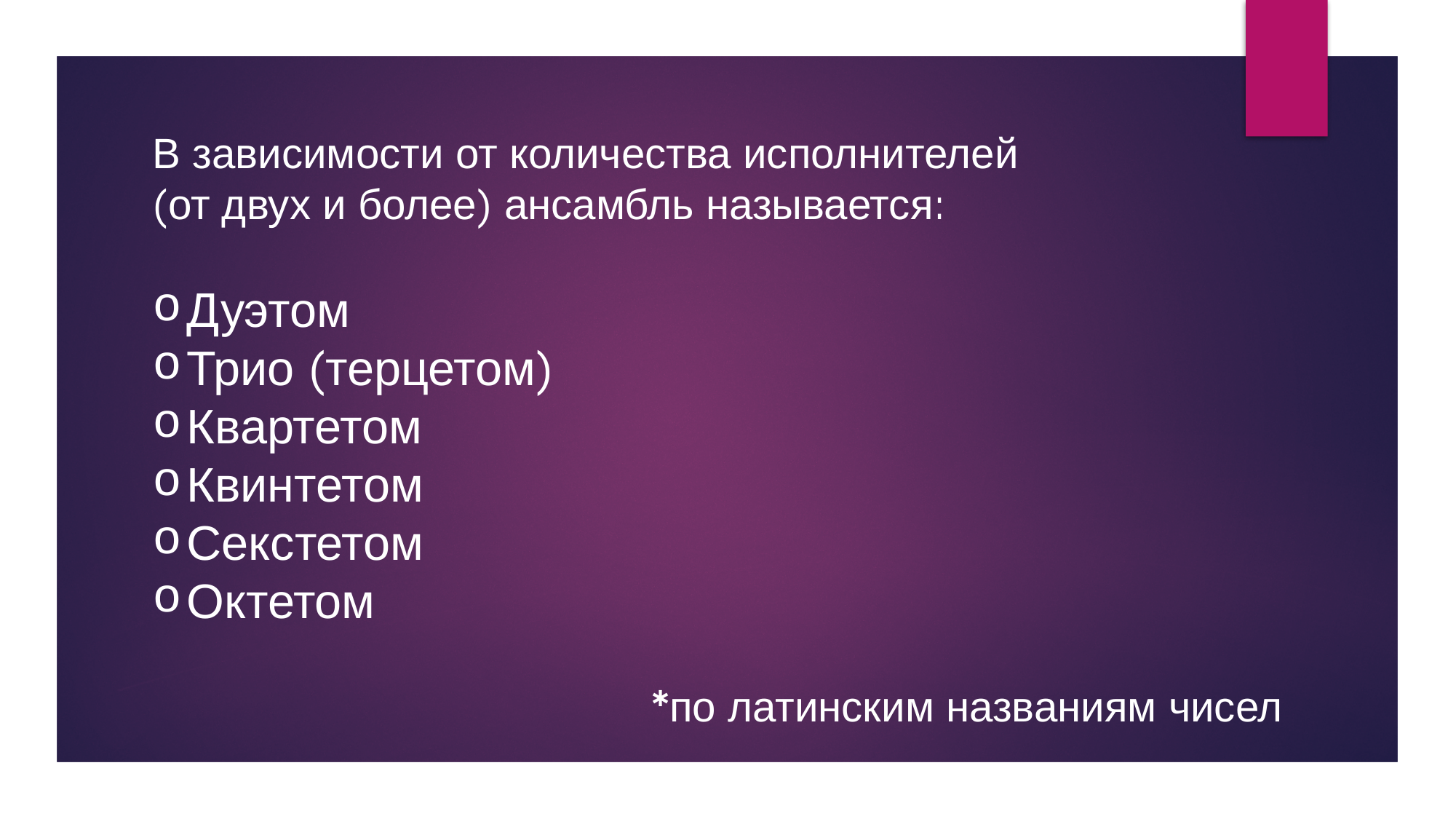

В зависимости от количества исполнителей
(от двух и более) ансамбль называется:

Дуэтом
Трио (терцетом)
Квартетом
Квинтетом
Секстетом
Октетом

*по латинским названиям чисел